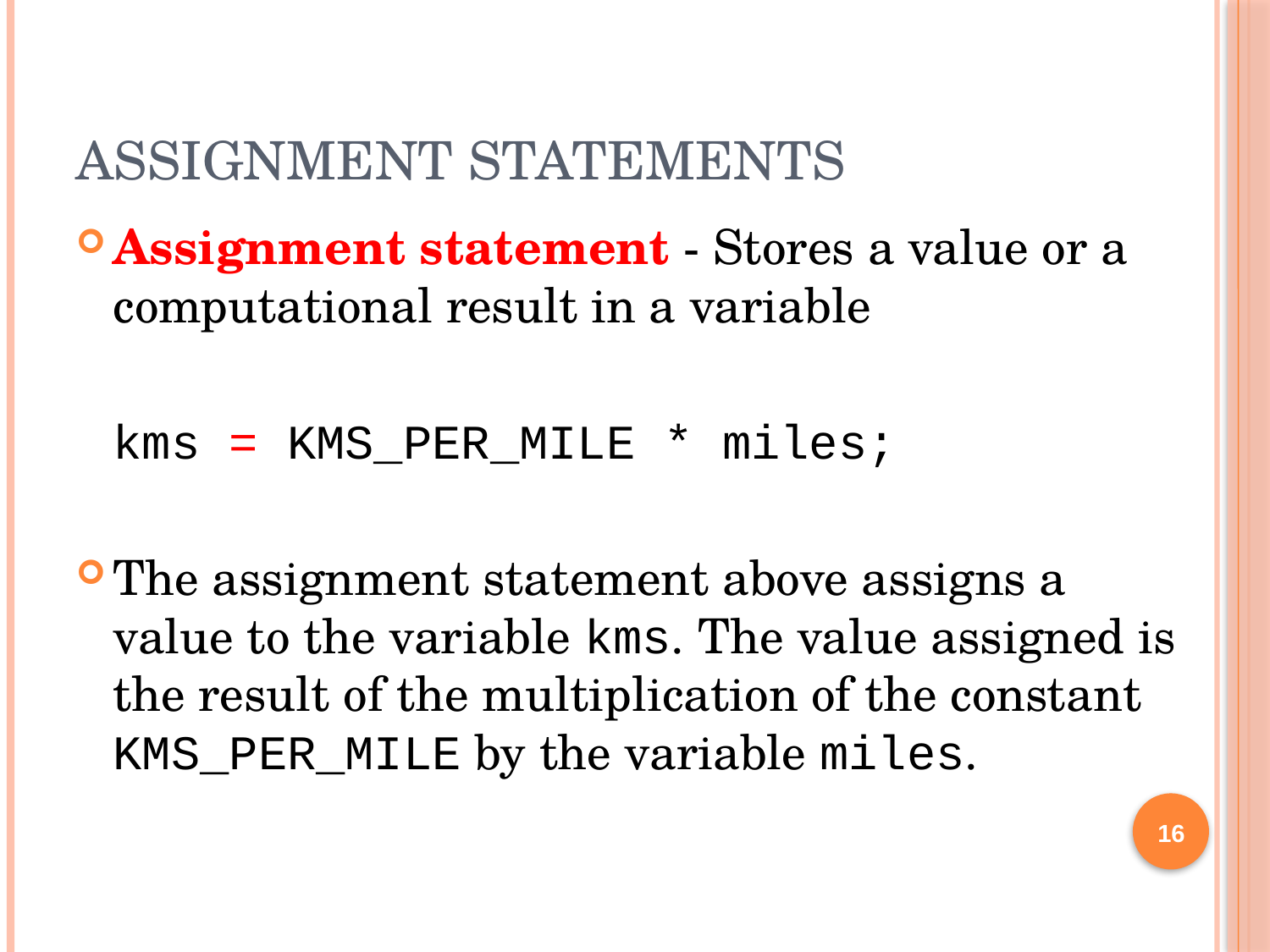

# Assignment Statements
Assignment statement - Stores a value or a computational result in a variable

	kms = KMS_PER_MILE * miles;

The assignment statement above assigns a value to the variable kms. The value assigned is the result of the multiplication of the constant KMS_PER_MILE by the variable miles.
16